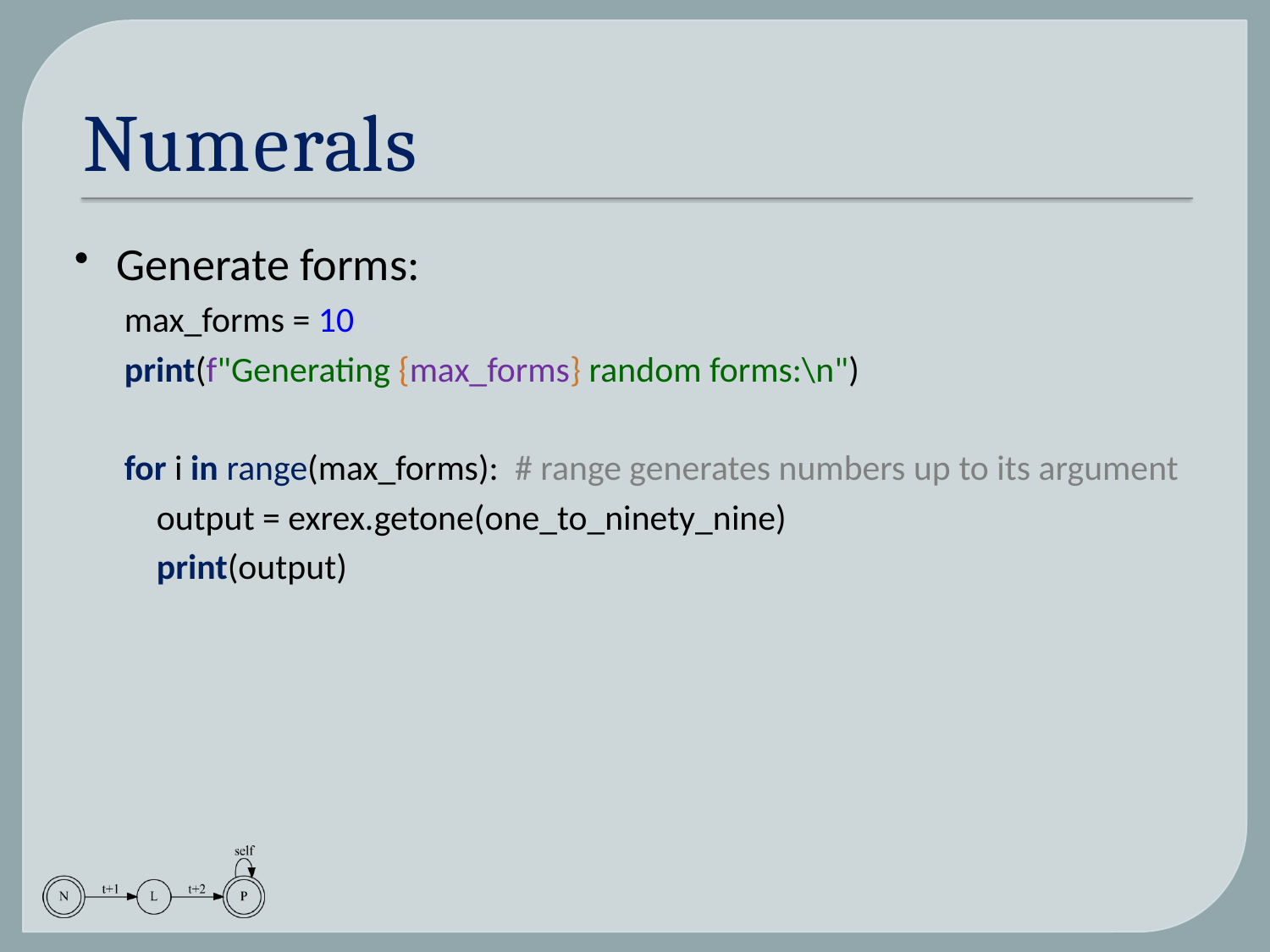

# Numerals
Generate forms:
max_forms = 10
print(f"Generating {max_forms} random forms:\n")

for i in range(max_forms):  # range generates numbers up to its argument
    output = exrex.getone(one_to_ninety_nine)
    print(output)